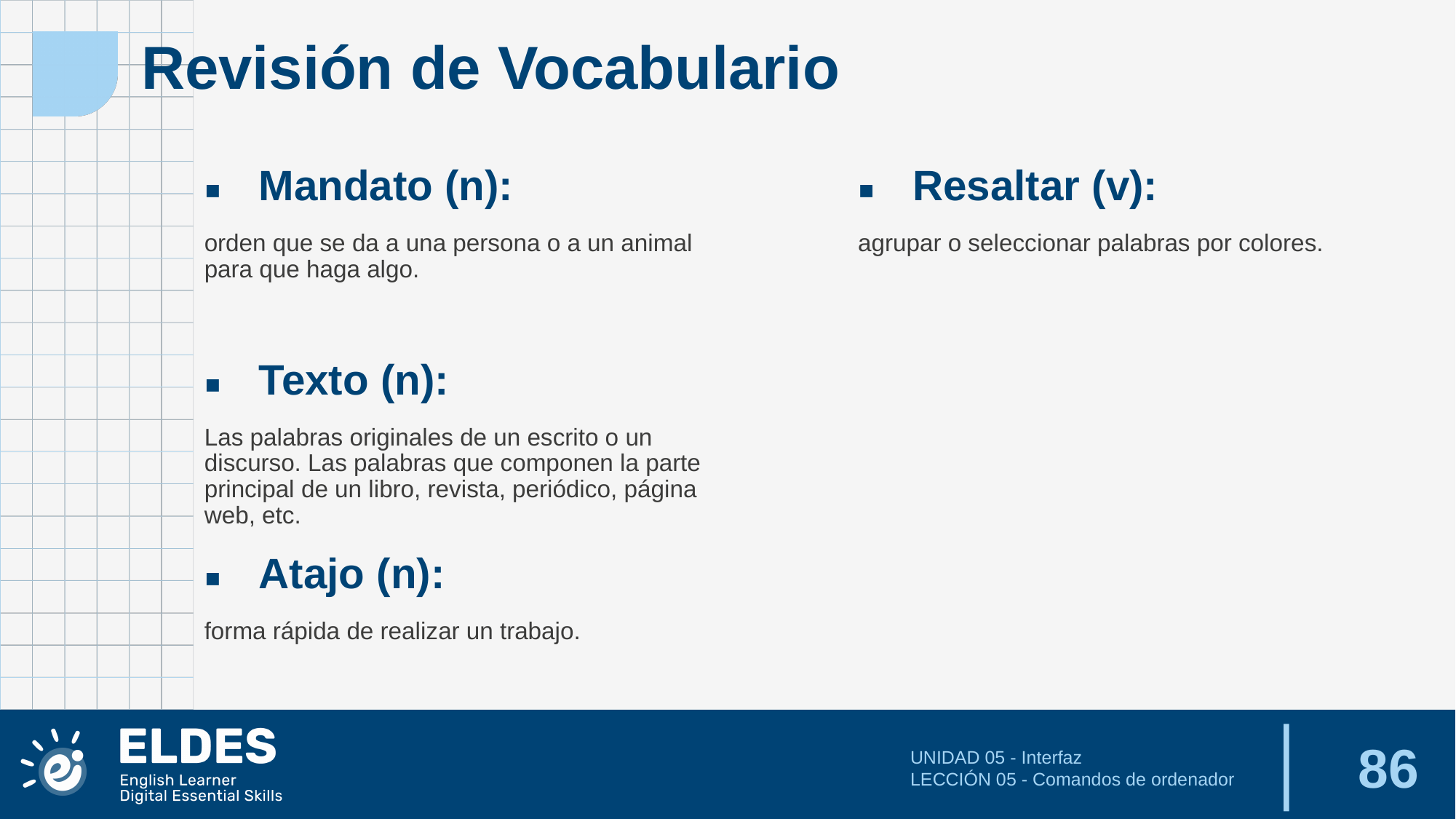

Revisión de Vocabulario
Mandato (n):
Resaltar (v):
orden que se da a una persona o a un animal para que haga algo.
agrupar o seleccionar palabras por colores.
Texto (n):
Las palabras originales de un escrito o un discurso. Las palabras que componen la parte principal de un libro, revista, periódico, página web, etc.
Atajo (n):
forma rápida de realizar un trabajo.
86
UNIDAD 05 - Interfaz
LECCIÓN 05 - Comandos de ordenador